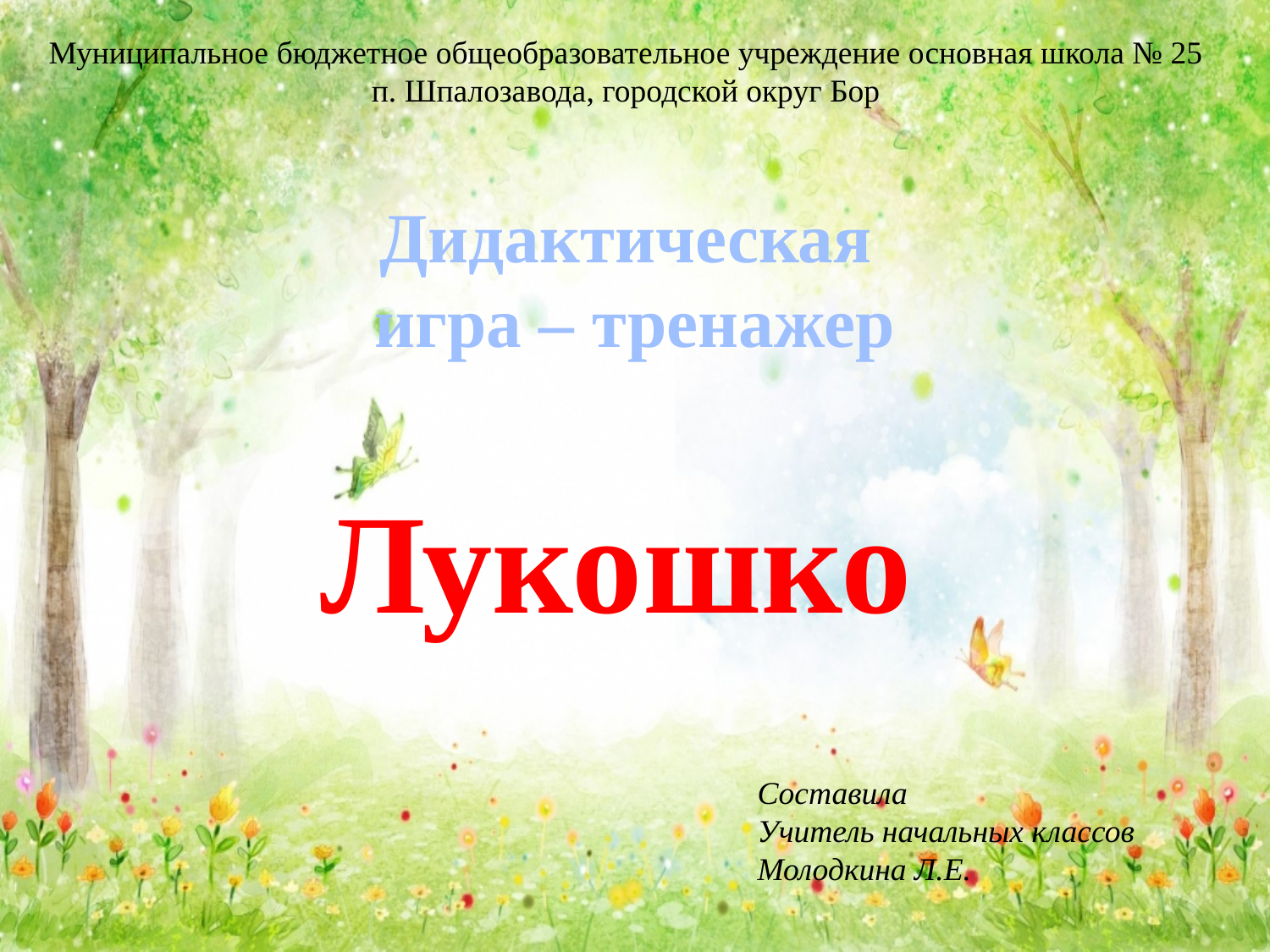

Муниципальное бюджетное общеобразовательное учреждение основная школа № 25
п. Шпалозавода, городской округ Бор
Дидактическая
игра – тренажер
Лукошко
Составила
Учитель начальных классов
Молодкина Л.Е.